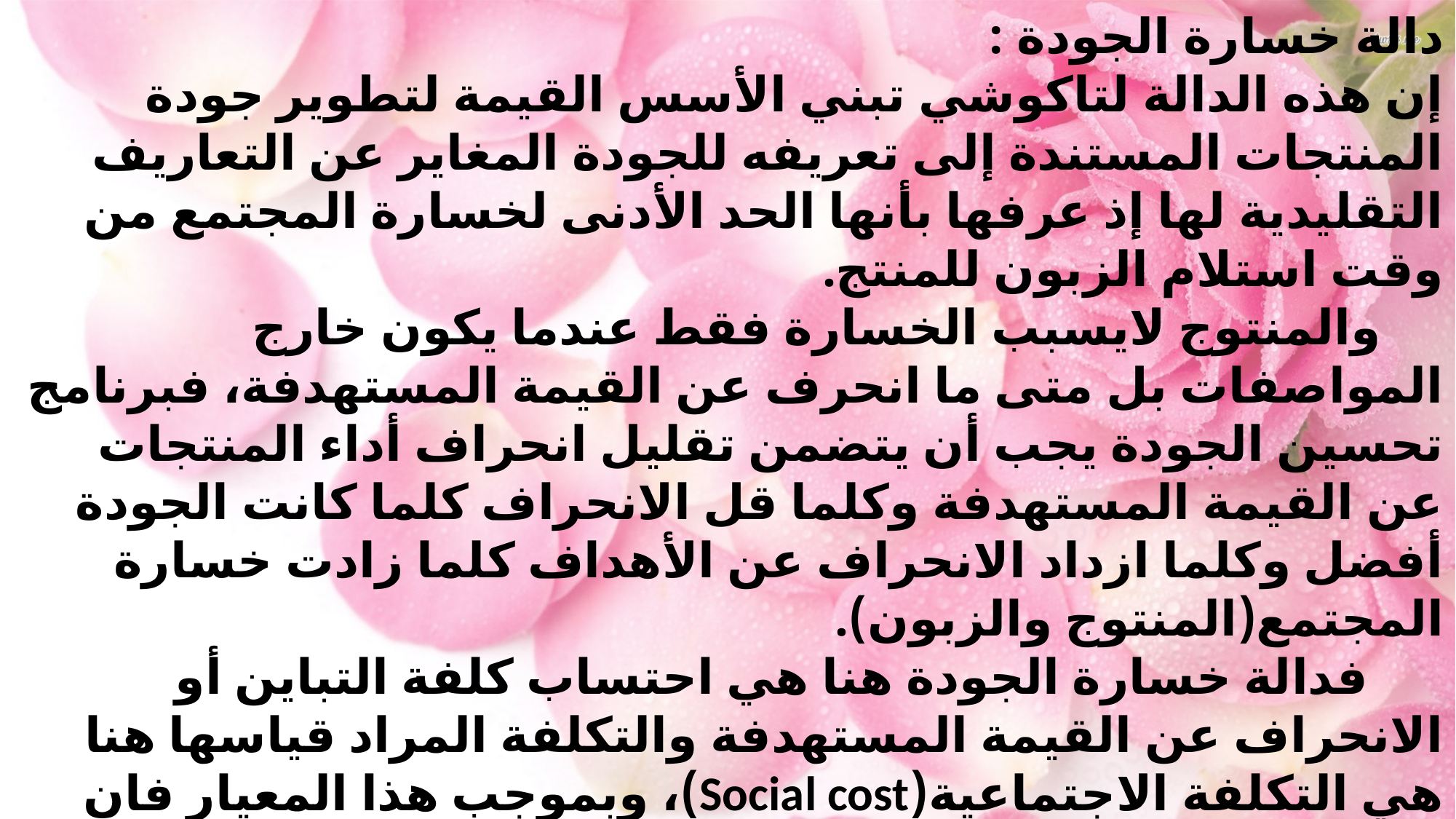

دالة خسارة الجودة :
إن هذه الدالة لتاكوشي تبني الأسس القيمة لتطوير جودة المنتجات المستندة إلى تعريفه للجودة المغاير عن التعاريف التقليدية لها إذ عرفها بأنها الحد الأدنى لخسارة المجتمع من وقت استلام الزبون للمنتج.
     والمنتوج لايسبب الخسارة فقط عندما يكون خارج المواصفات بل متى ما انحرف عن القيمة المستهدفة، فبرنامج تحسين الجودة يجب أن يتضمن تقليل انحراف أداء المنتجات عن القيمة المستهدفة وكلما قل الانحراف كلما كانت الجودة أفضل وكلما ازداد الانحراف عن الأهداف كلما زادت خسارة المجتمع(المنتوج والزبون).
      فدالة خسارة الجودة هنا هي احتساب كلفة التباين أو الانحراف عن القيمة المستهدفة والتكلفة المراد قياسها هنا هي التكلفة الاجتماعية(Social cost)، وبموجب هذا المعيار فان كان المنتوج المُصنع ينسجم مع القيمة المستهدفة(تحقق تصميم المنتج)تماما. فهذا يعني أن تكلفة الخسارة منخفضة جدا، أما إذا تباينت القيمة الحقيقية المقاسة عن تلك المستهدفة سترتفع الانحرافات وترتفع التكلفة الاجتماعية(خسارة الجودة) ويزداد عدد الأفراد غير السعداء بالمنتج .